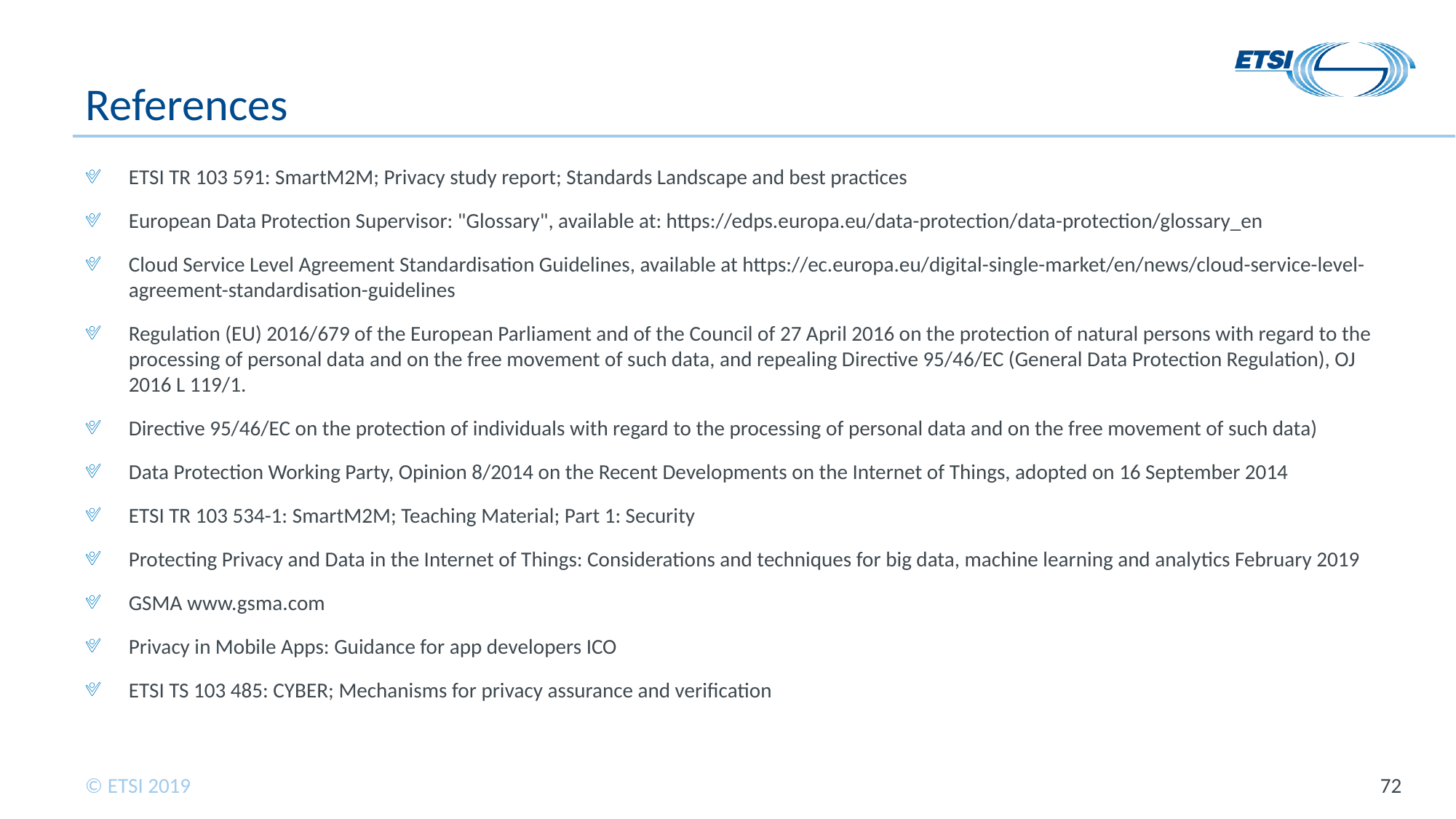

# References
ETSI TR 103 591: SmartM2M; Privacy study report; Standards Landscape and best practices
European Data Protection Supervisor: "Glossary", available at: https://edps.europa.eu/data-protection/data-protection/glossary_en
Cloud Service Level Agreement Standardisation Guidelines, available at https://ec.europa.eu/digital-single-market/en/news/cloud-service-level-agreement-standardisation-guidelines
Regulation (EU) 2016/679 of the European Parliament and of the Council of 27 April 2016 on the protection of natural persons with regard to the processing of personal data and on the free movement of such data, and repealing Directive 95/46/EC (General Data Protection Regulation), OJ 2016 L 119/1.
Directive 95/46/EC on the protection of individuals with regard to the processing of personal data and on the free movement of such data)
Data Protection Working Party, Opinion 8/2014 on the Recent Developments on the Internet of Things, adopted on 16 September 2014
ETSI TR 103 534-1: SmartM2M; Teaching Material; Part 1: Security
Protecting Privacy and Data in the Internet of Things: Considerations and techniques for big data, machine learning and analytics February 2019
GSMA www.gsma.com
Privacy in Mobile Apps: Guidance for app developers ICO
ETSI TS 103 485: CYBER; Mechanisms for privacy assurance and verification